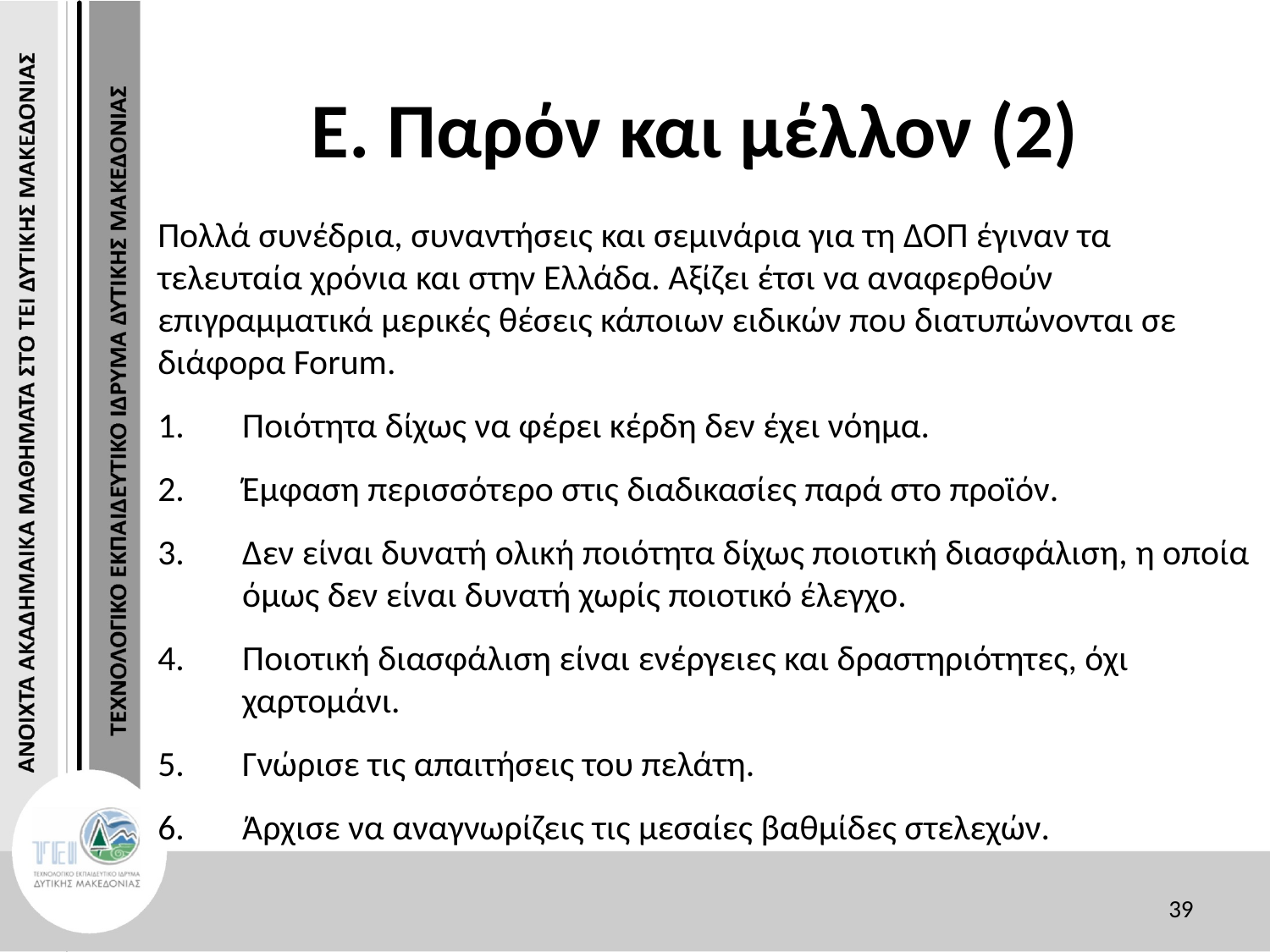

# Ε. Παρόν και μέλλον (2)
Πολλά συνέδρια, συναντήσεις και σεμινάρια για τη ΔΟΠ έγιναν τα τελευταία χρόνια και στην Ελλάδα. Αξίζει έτσι να αναφερθούν επιγραμματικά μερικές θέσεις κάποιων ειδικών που διατυπώνονται σε διάφορα Forum.
Ποιότητα δίχως να φέρει κέρδη δεν έχει νόημα.
Έμφαση περισσότερο στις διαδικασίες παρά στο προϊόν.
Δεν είναι δυνατή ολική ποιότητα δίχως ποιοτική διασφάλιση, η οποία όμως δεν είναι δυνατή χωρίς ποιοτικό έλεγχο.
Ποιοτική διασφάλιση είναι ενέργειες και δραστηριότητες, όχι χαρτομάνι.
Γνώρισε τις απαιτήσεις του πελάτη.
Άρχισε να αναγνωρίζεις τις μεσαίες βαθμίδες στελεχών.
39